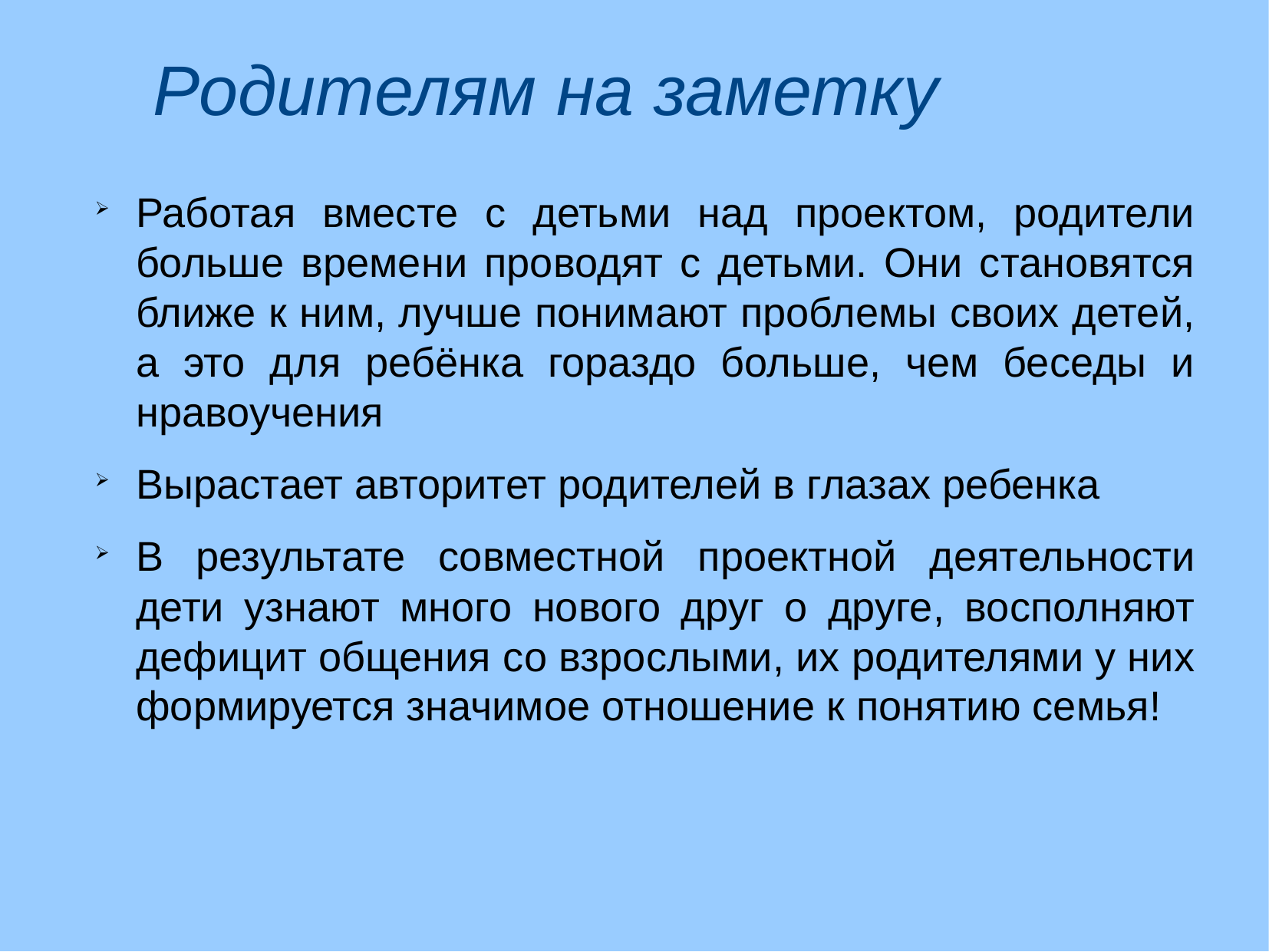

Родителям на заметку
Работая вместе с детьми над проектом, родители больше времени проводят с детьми. Они становятся ближе к ним, лучше понимают проблемы своих детей, а это для ребёнка гораздо больше, чем беседы и нравоучения
Вырастает авторитет родителей в глазах ребенка
В результате совместной проектной деятельности дети узнают много нового друг о друге, восполняют дефицит общения со взрослыми, их родителями у них формируется значимое отношение к понятию семья!